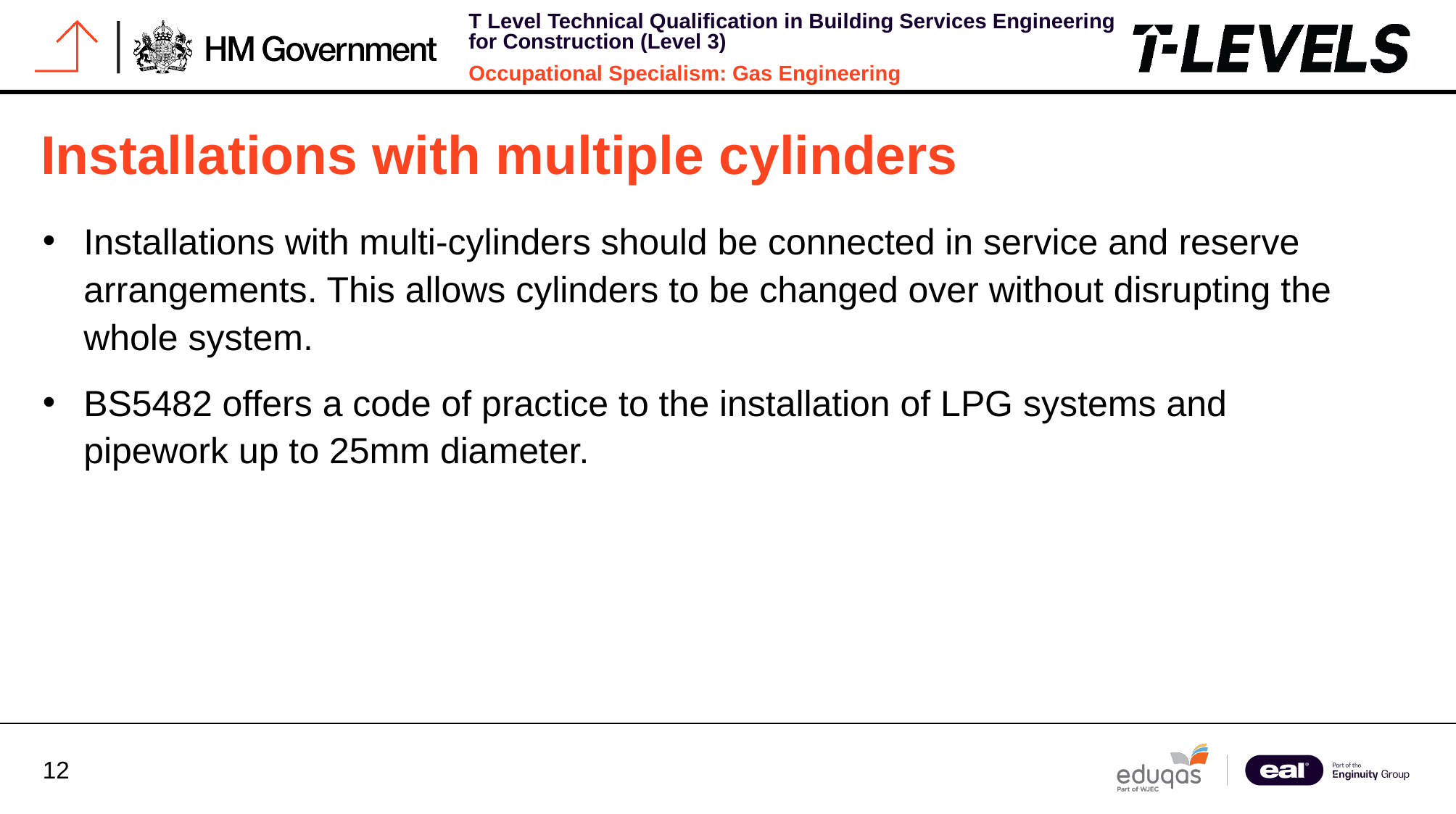

# Installations with multiple cylinders
Installations with multi-cylinders should be connected in service and reserve arrangements. This allows cylinders to be changed over without disrupting the whole system.
BS5482 offers a code of practice to the installation of LPG systems and pipework up to 25mm diameter.